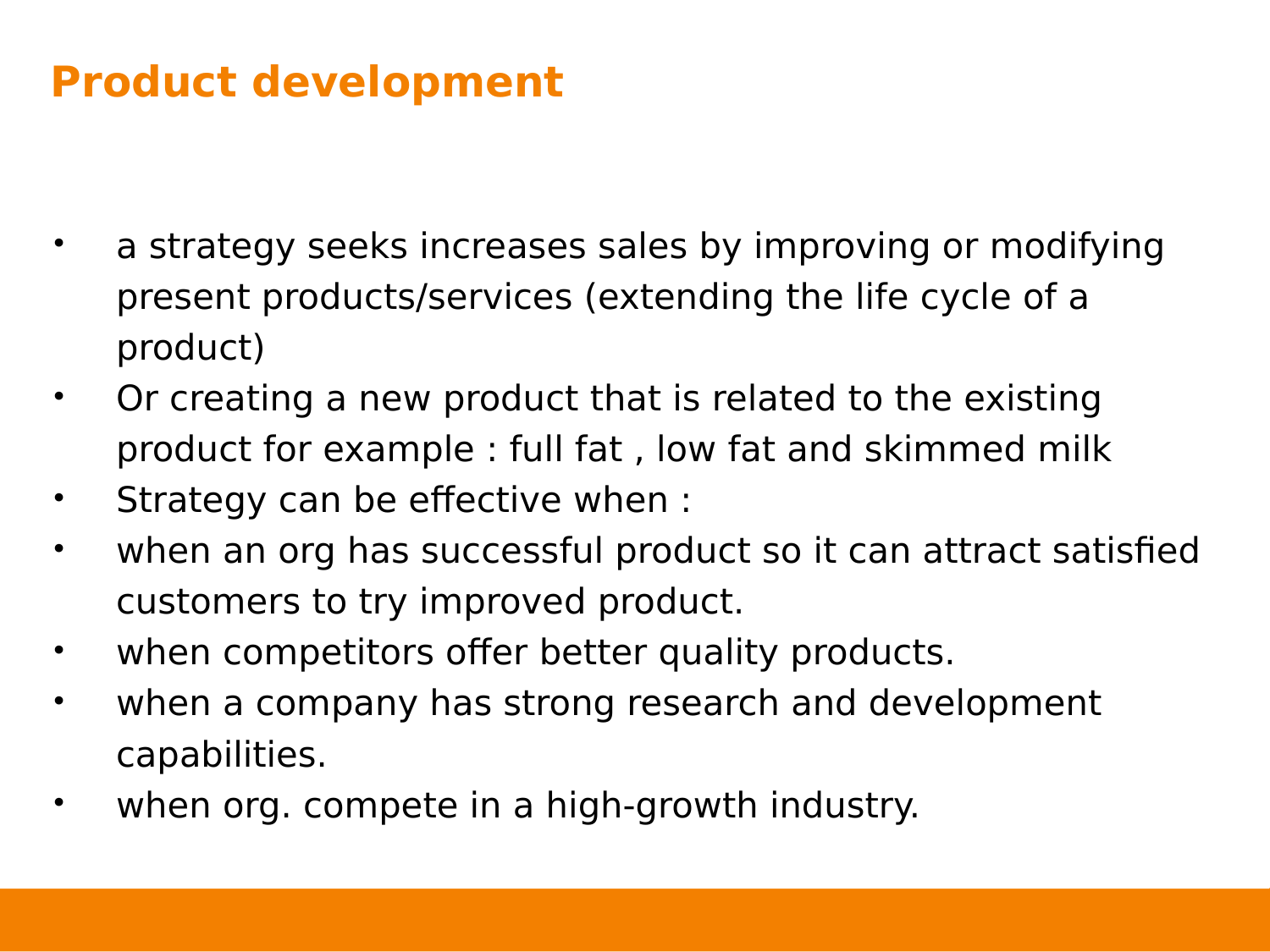

# Product development
a strategy seeks increases sales by improving or modifying present products/services (extending the life cycle of a product)
Or creating a new product that is related to the existing product for example : full fat , low fat and skimmed milk
Strategy can be effective when :
when an org has successful product so it can attract satisfied customers to try improved product.
when competitors offer better quality products.
when a company has strong research and development capabilities.
when org. compete in a high-growth industry.